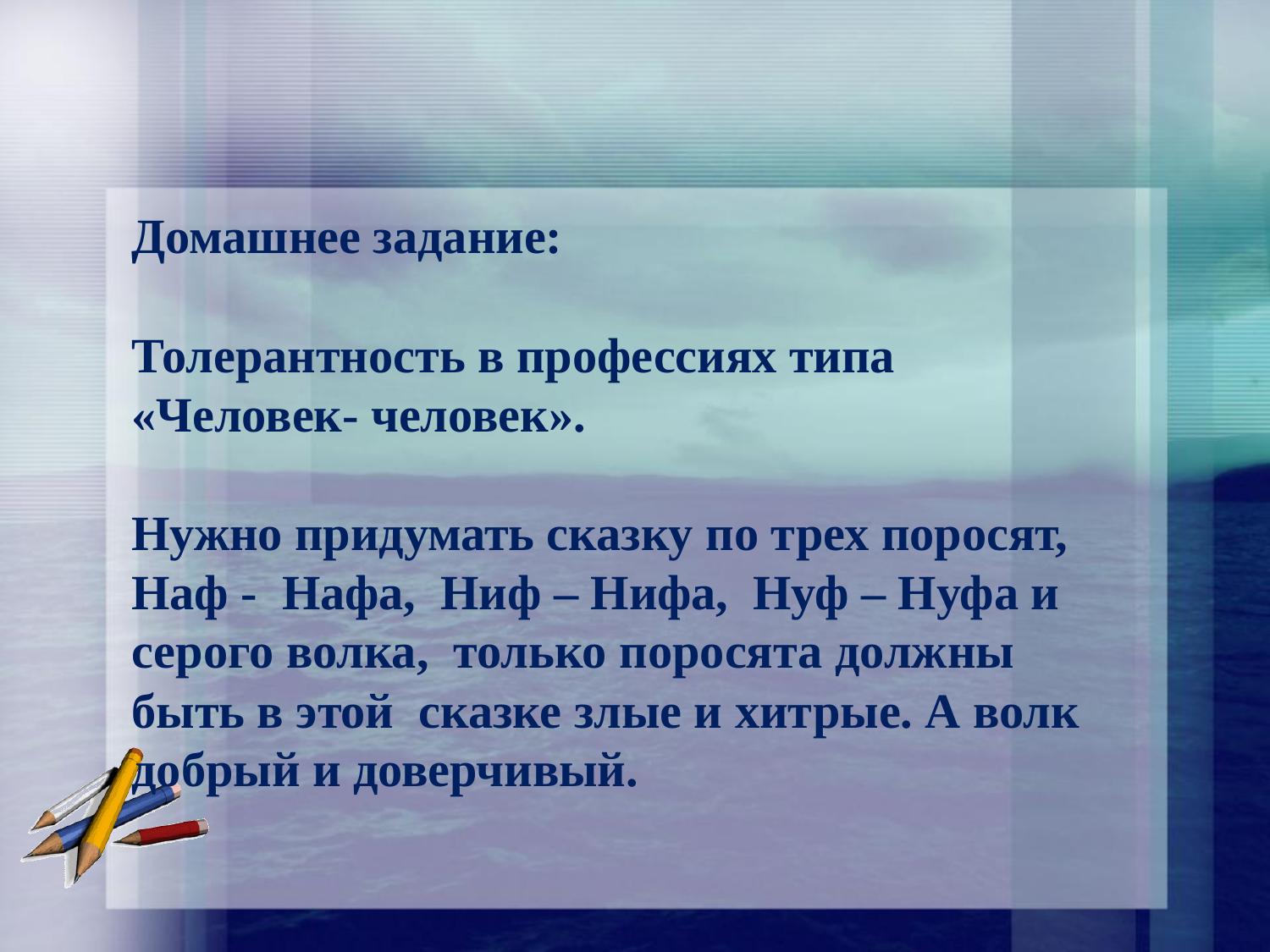

Домашнее задание:

Толерантность в профессиях типа «Человек- человек».

Нужно придумать сказку по трех поросят, Наф -  Нафа,  Ниф – Нифа,  Нуф – Нуфа и серого волка,  только поросята должны быть в этой  сказке злые и хитрые. А волк добрый и доверчивый.